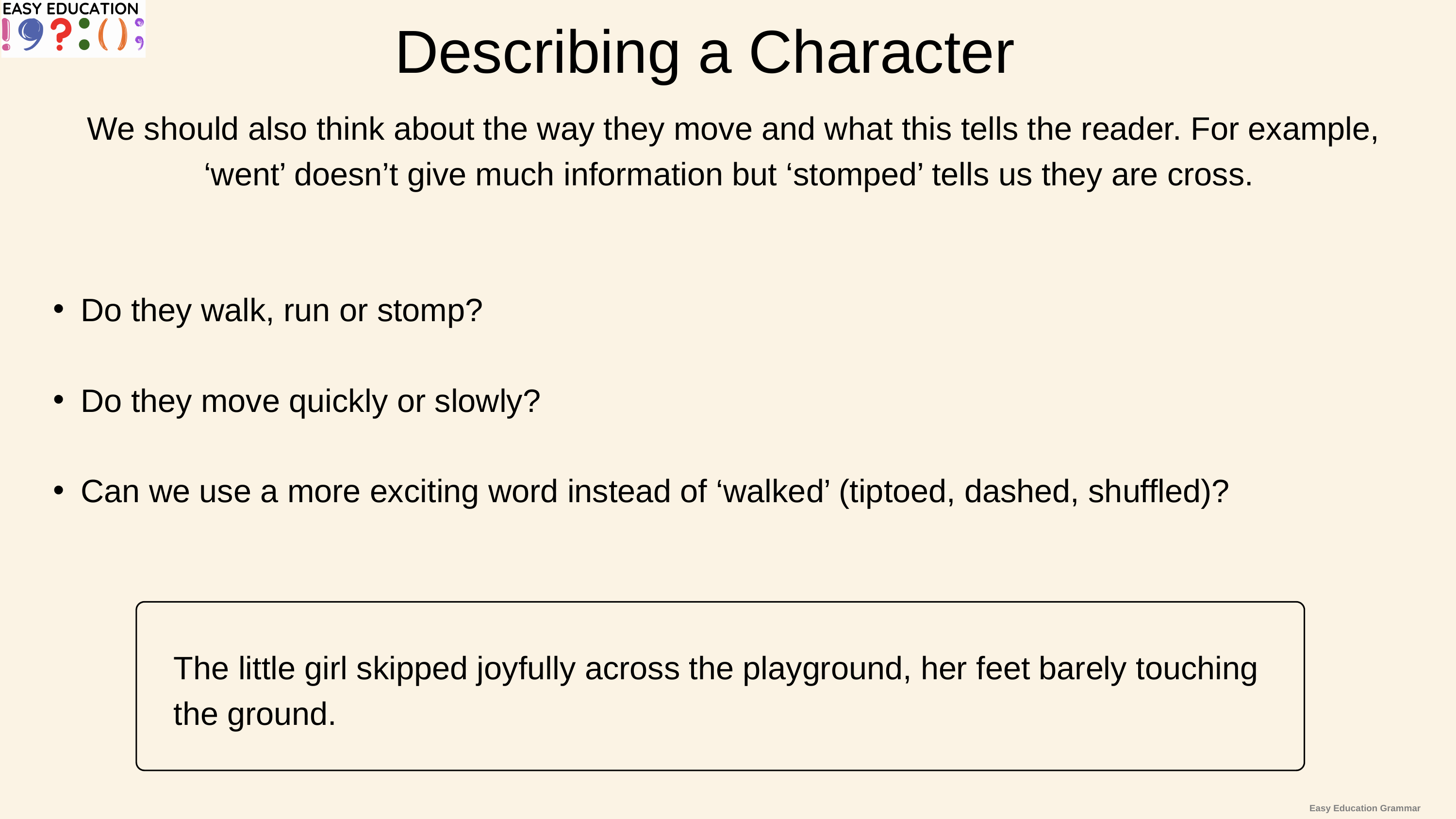

Describing a Character
We should also think about the way they move and what this tells the reader. For example, ‘went’ doesn’t give much information but ‘stomped’ tells us they are cross.
Do they walk, run or stomp?

Do they move quickly or slowly?

Can we use a more exciting word instead of ‘walked’ (tiptoed, dashed, shuffled)?

The little girl skipped joyfully across the playground, her feet barely touching the ground.